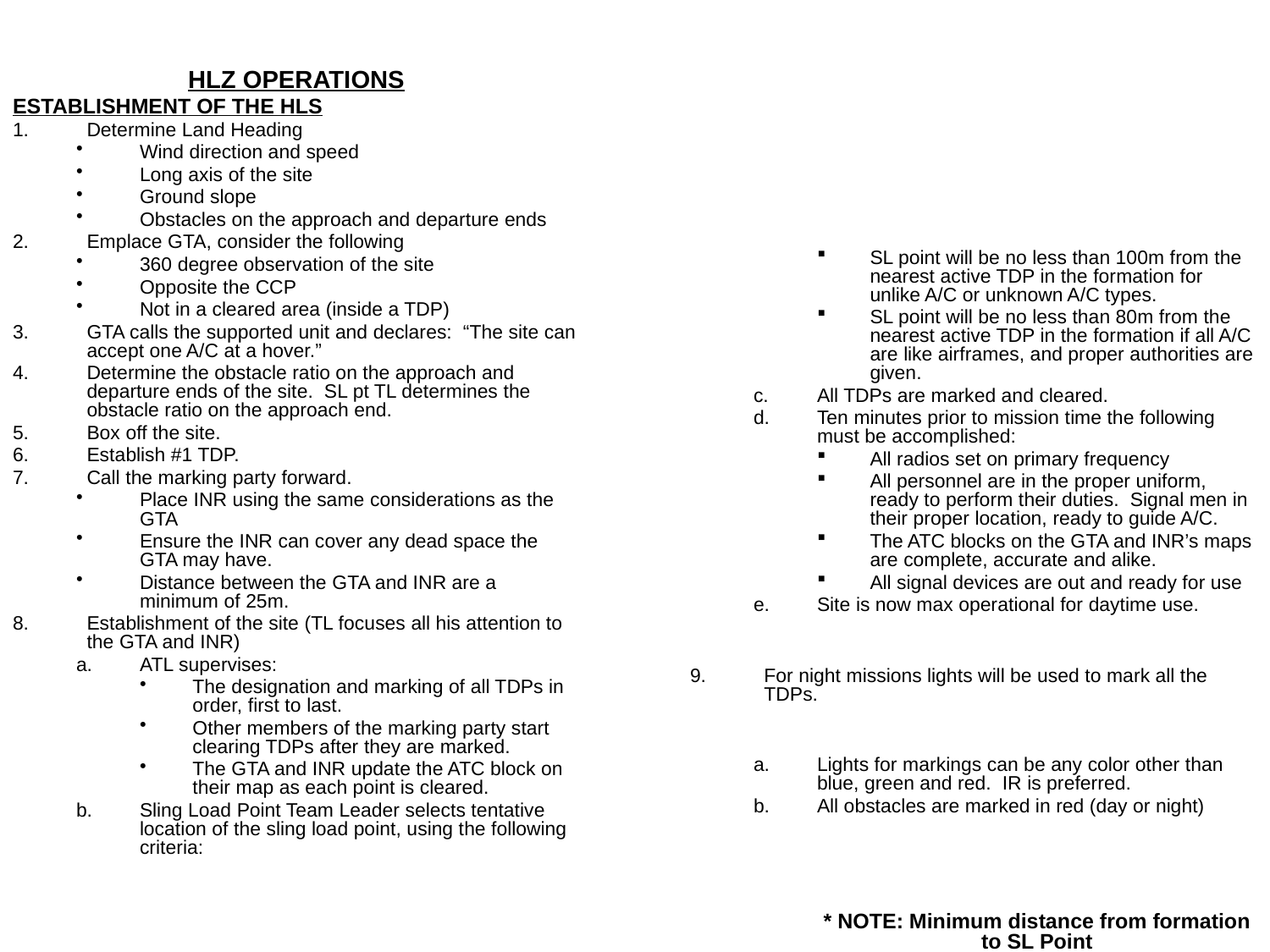

HLZ OPERATIONS
ESTABLISHMENT OF THE HLS
Determine Land Heading
Wind direction and speed
Long axis of the site
Ground slope
Obstacles on the approach and departure ends
Emplace GTA, consider the following
360 degree observation of the site
Opposite the CCP
Not in a cleared area (inside a TDP)
GTA calls the supported unit and declares:  “The site can accept one A/C at a hover.”
Determine the obstacle ratio on the approach and departure ends of the site.  SL pt TL determines the obstacle ratio on the approach end.
Box off the site.
Establish #1 TDP.
Call the marking party forward.
Place INR using the same considerations as the GTA
Ensure the INR can cover any dead space the GTA may have.
Distance between the GTA and INR are a minimum of 25m.
Establishment of the site (TL focuses all his attention to the GTA and INR)
ATL supervises:
The designation and marking of all TDPs in order, first to last.
Other members of the marking party start clearing TDPs after they are marked.
The GTA and INR update the ATC block on their map as each point is cleared.
Sling Load Point Team Leader selects tentative location of the sling load point, using the following criteria:

SL point will be no less than 100m from the nearest active TDP in the formation for unlike A/C or unknown A/C types.
SL point will be no less than 80m from the nearest active TDP in the formation if all A/C are like airframes, and proper authorities are given.
All TDPs are marked and cleared.
Ten minutes prior to mission time the following must be accomplished:
All radios set on primary frequency
All personnel are in the proper uniform, ready to perform their duties.  Signal men in their proper location, ready to guide A/C.
The ATC blocks on the GTA and INR’s maps are complete, accurate and alike.
All signal devices are out and ready for use
Site is now max operational for daytime use.

For night missions lights will be used to mark all the TDPs.

Lights for markings can be any color other than blue, green and red.  IR is preferred.
All obstacles are marked in red (day or night)

	* NOTE: Minimum distance from formation to SL Point

Like A/C               80 meters
Unlike A/C           100 meters
Desert Ops          150 meters